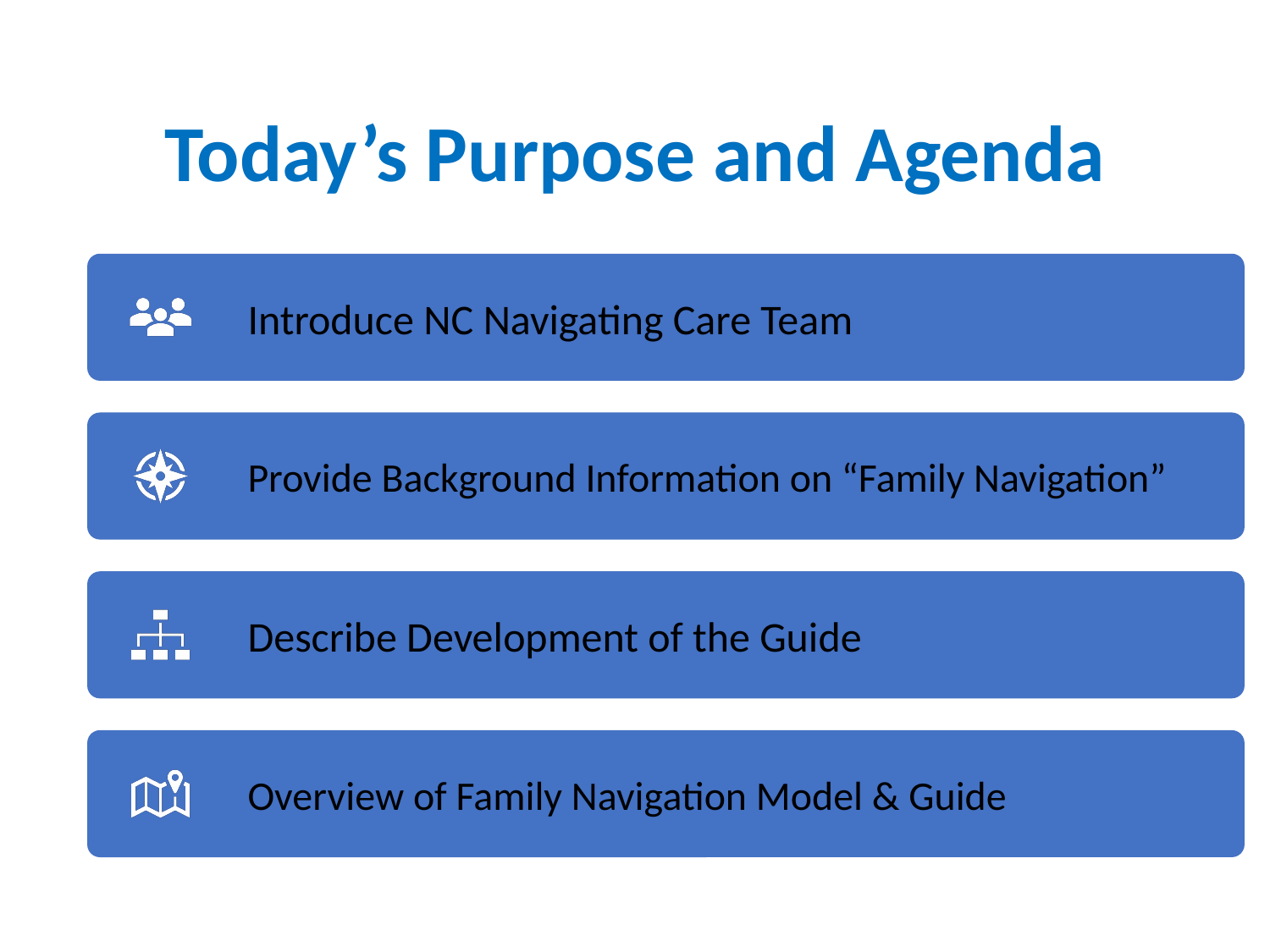

# Today’s Purpose and Agenda
Introduce NC Navigating Care Team
Provide Background Information on “Family Navigation”
Describe Development of the Guide
Overview of Family Navigation Model & Guide